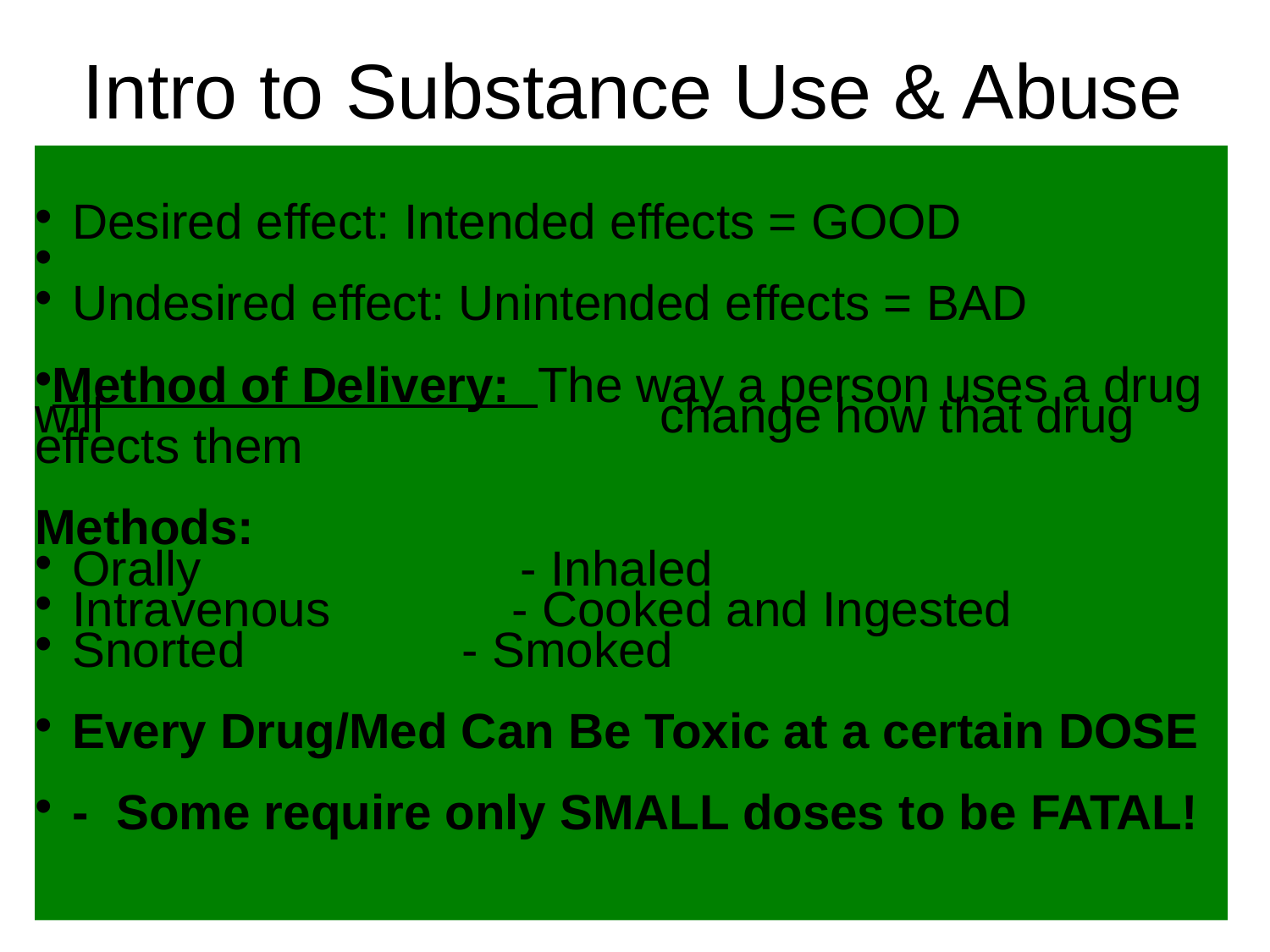

# Intro to Substance Use & Abuse

Desired effect: Intended effects = GOOD

Undesired effect: Unintended effects = BAD

Method of Delivery:  The way a person uses a drug will 									change how that drug effects them

Methods:
Orally					 - Inhaled
Intravenous		     - Cooked and Ingested
Snorted			      - Smoked

Every Drug/Med Can Be Toxic at a certain DOSE

-  Some require only SMALL doses to be FATAL!